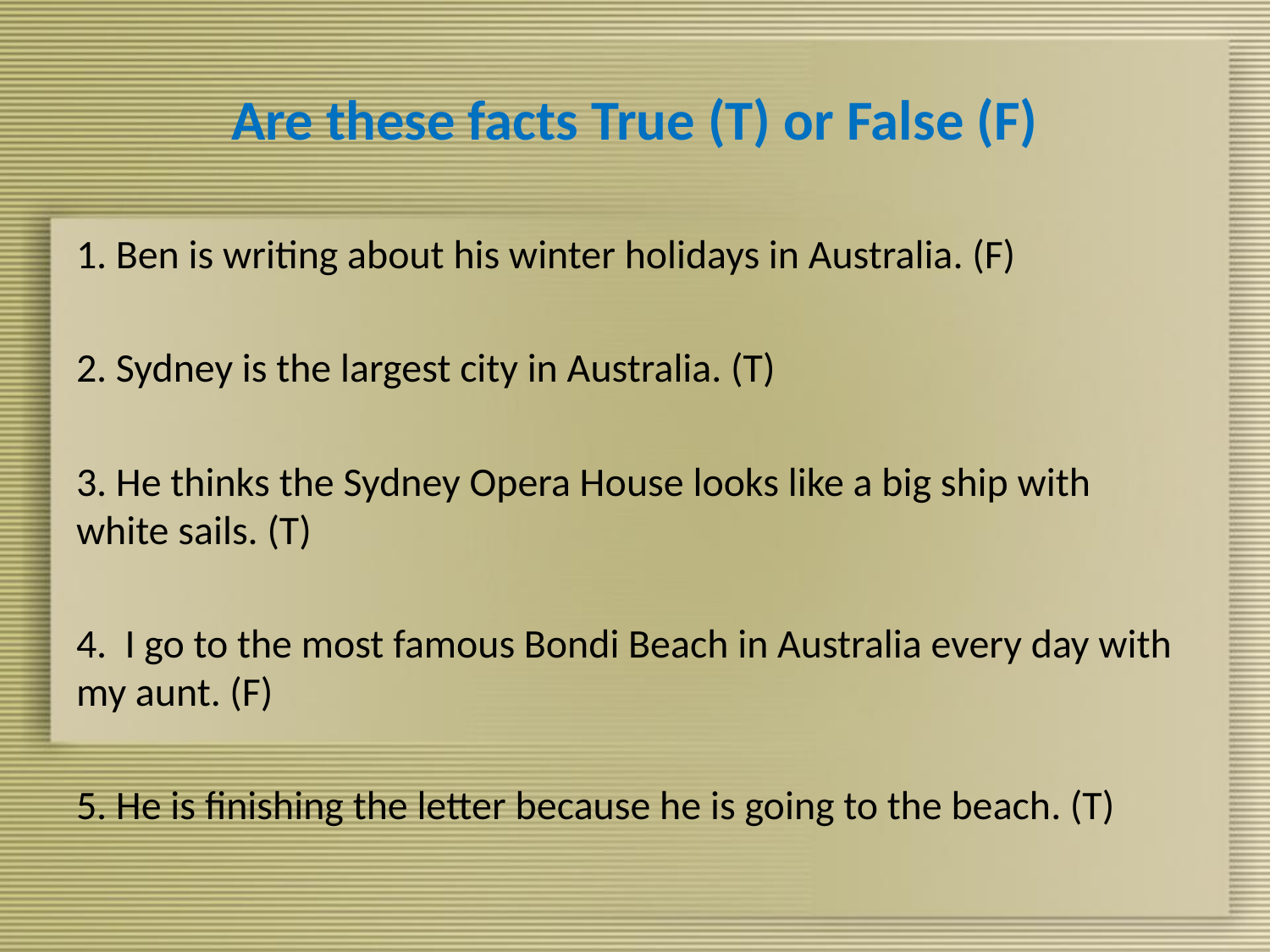

# Are these facts True (T) or False (F)
1. Ben is writing about his winter holidays in Australia. (F)

2. Sydney is the largest city in Australia. (T)

3. He thinks the Sydney Opera House looks like a big ship with white sails. (T)

4.  I go to the most famous Bondi Beach in Australia every day with my aunt. (F)

5. He is finishing the letter because he is going to the beach. (T)